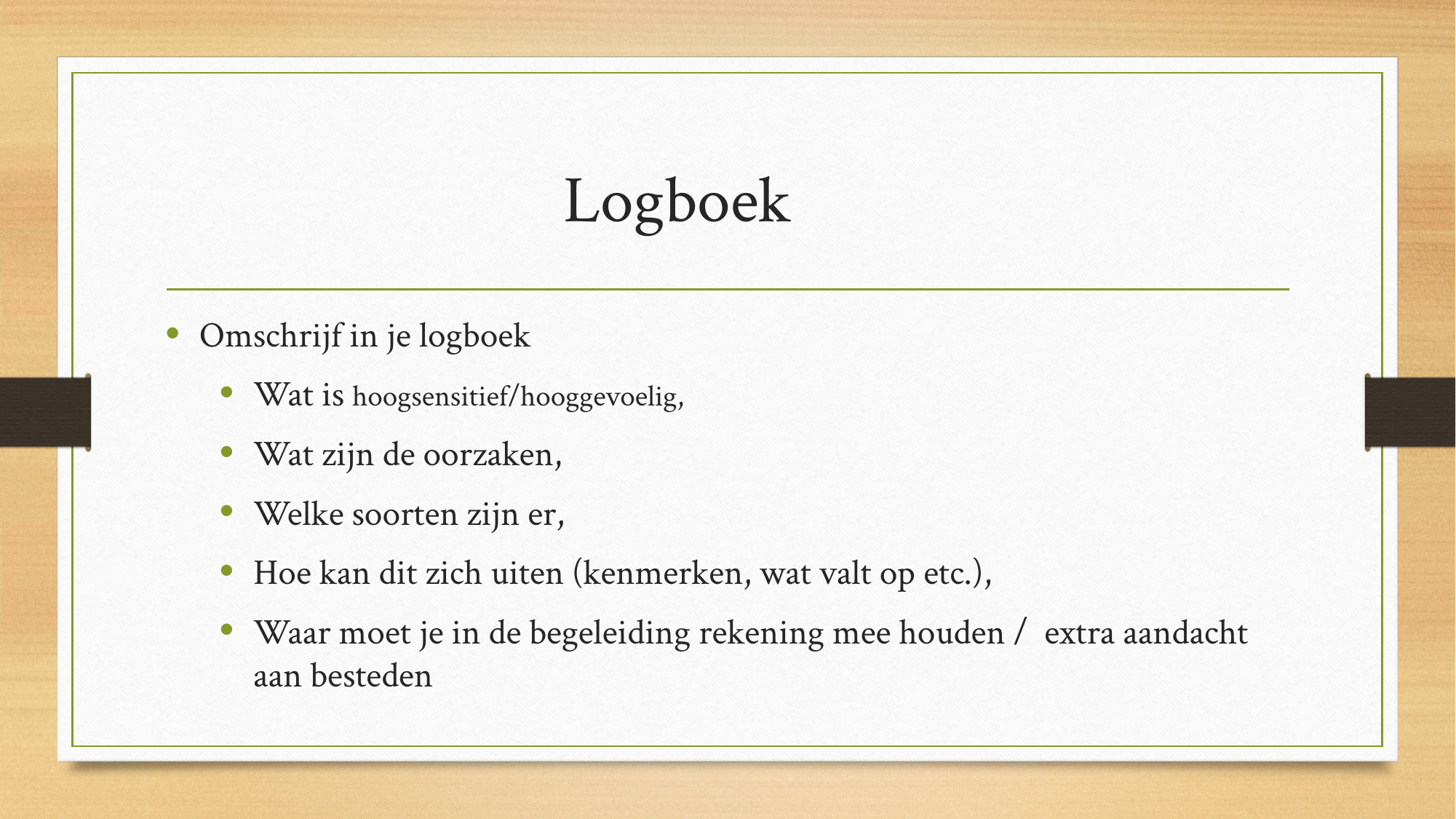

# Logboek
Omschrijf in je logboek
Wat is hoogsensitief/hooggevoelig,
Wat zijn de oorzaken,
Welke soorten zijn er,
Hoe kan dit zich uiten (kenmerken, wat valt op etc.),
Waar moet je in de begeleiding rekening mee houden /  extra aandacht aan besteden